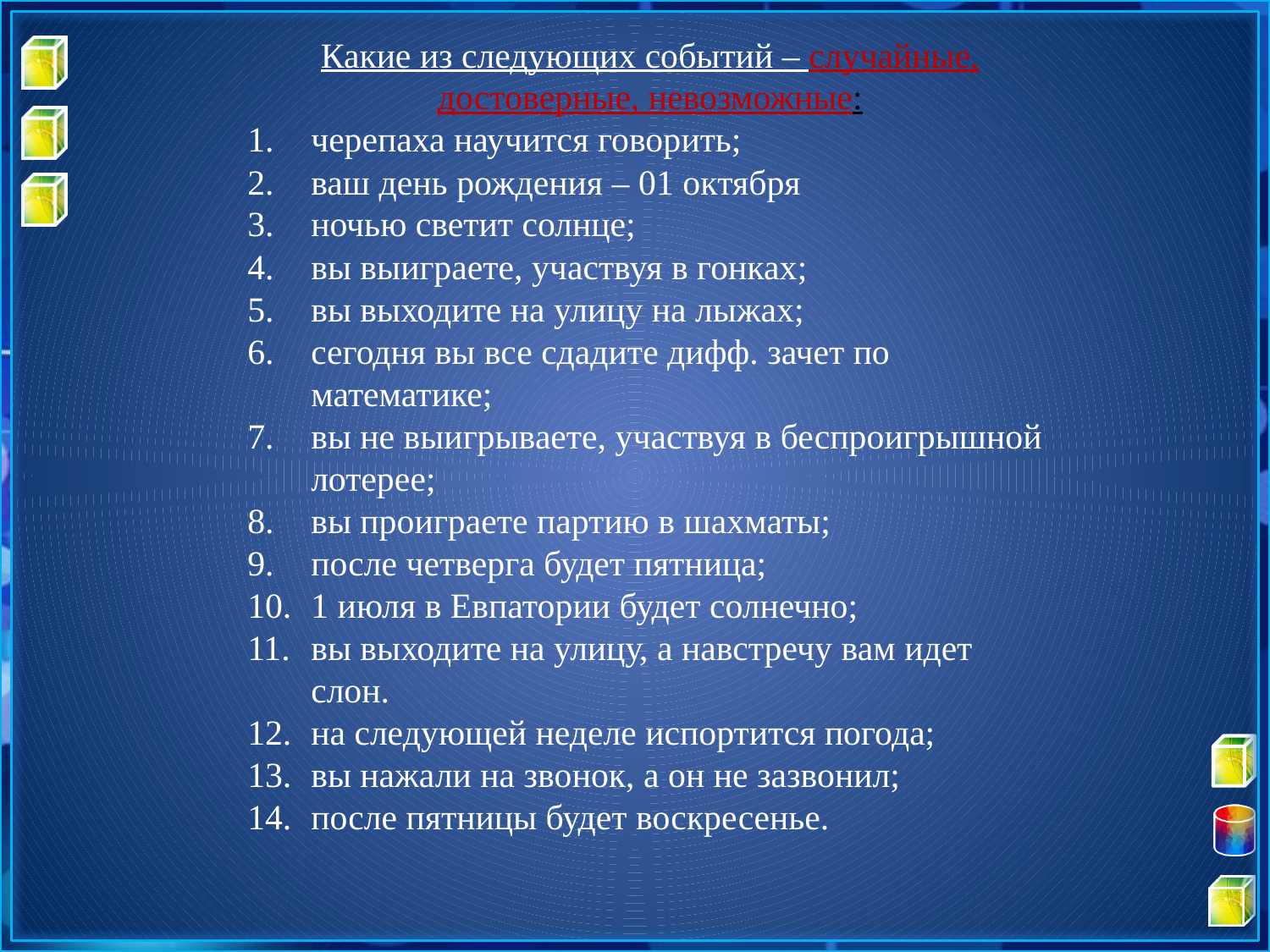

Какие из следующих событий – случайные, достоверные, невозможные:
черепаха научится говорить;
ваш день рождения – 01 октября
ночью светит солнце;
вы выиграете, участвуя в гонках;
вы выходите на улицу на лыжах;
сегодня вы все сдадите дифф. зачет по математике;
вы не выигрываете, участвуя в беспроигрышной лотерее;
вы проиграете партию в шахматы;
после четверга будет пятница;
1 июля в Евпатории будет солнечно;
вы выходите на улицу, а навстречу вам идет слон.
на следующей неделе испортится погода;
вы нажали на звонок, а он не зазвонил;
после пятницы будет воскресенье.